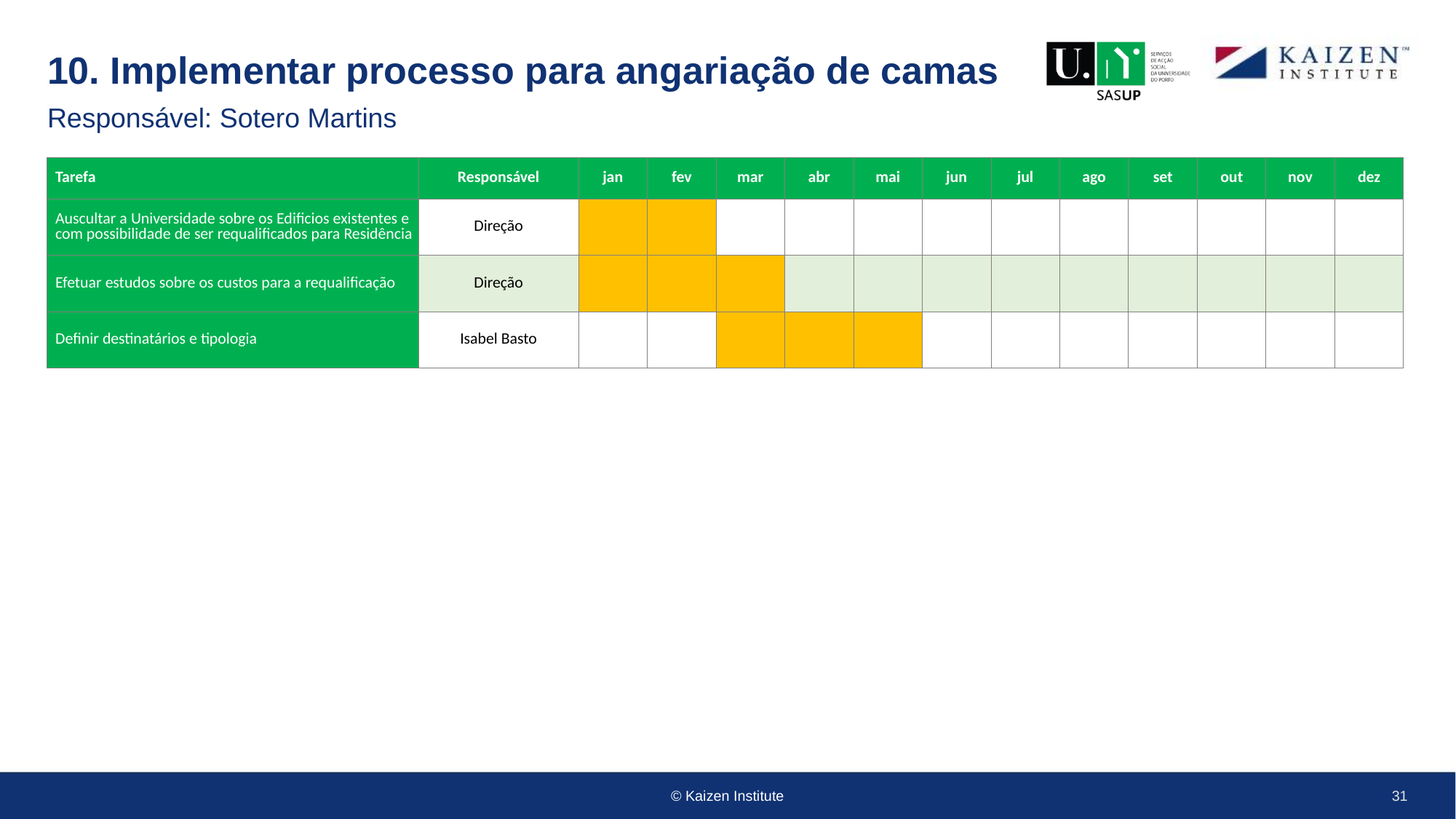

# 10. Implementar processo para angariação de camas
Responsável: Sotero Martins
| Tarefa | Responsável | jan | fev | mar | abr | mai | jun | jul | ago | set | out | nov | dez |
| --- | --- | --- | --- | --- | --- | --- | --- | --- | --- | --- | --- | --- | --- |
| Auscultar a Universidade sobre os Edificios existentes e com possibilidade de ser requalificados para Residência | Direção |  |  |  |  |  |  |  |  |  |  |  |  |
| Efetuar estudos sobre os custos para a requalificação | Direção |  |  |  |  |  |  |  |  |  |  |  |  |
| Definir destinatários e tipologia | Isabel Basto |  |  |  |  |  |  |  |  |  |  |  |  |